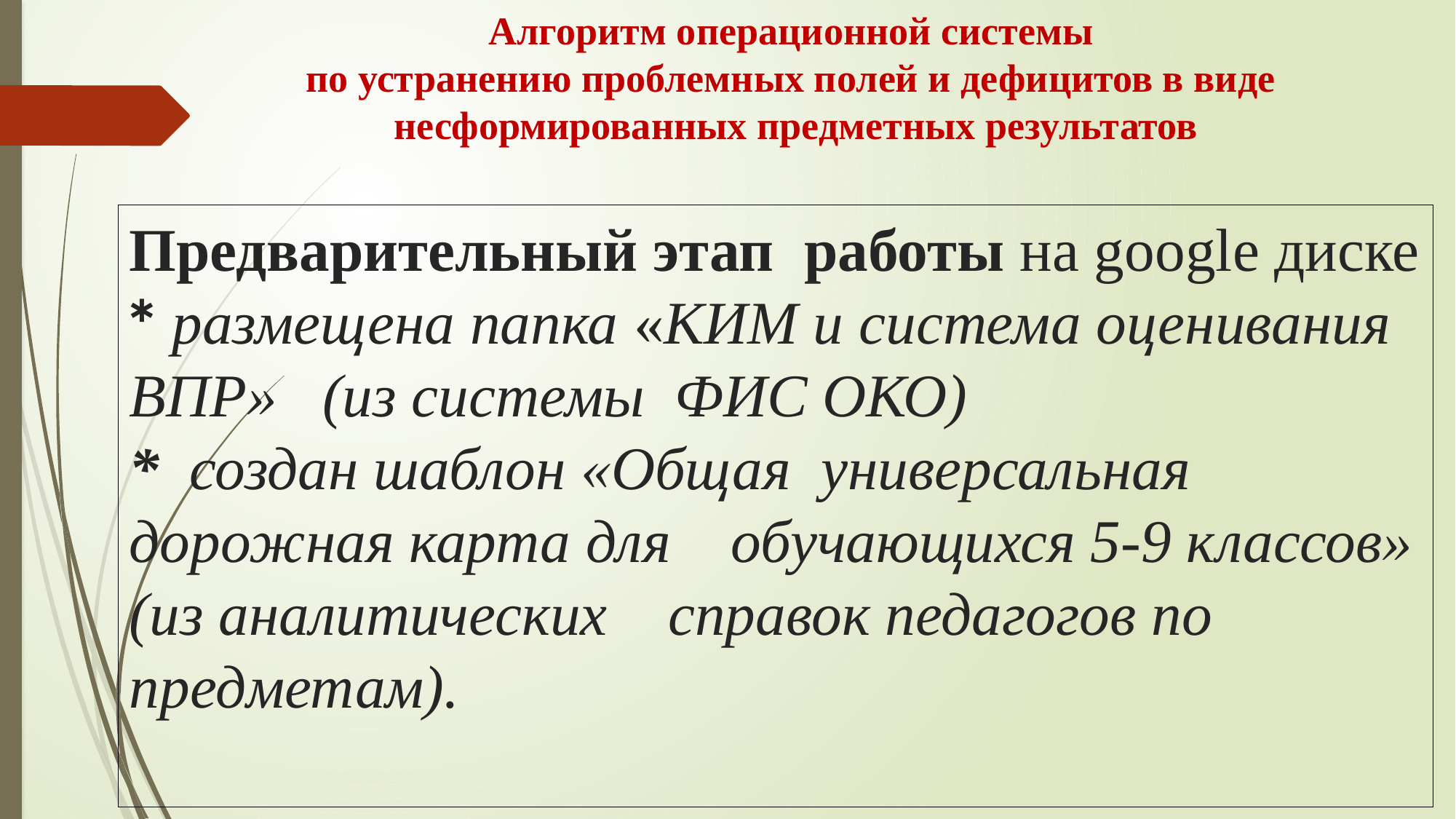

Алгоритм операционной системы
по устранению проблемных полей и дефицитов в виде
несформированных предметных результатов
# Предварительный этап  работы на google диске * размещена папка «КИМ и система оценивания ВПР»   (из системы  ФИС ОКО) *  создан шаблон «Общая  универсальная  дорожная карта для    обучающихся 5-9 классов» (из аналитических    справок педагогов по предметам).